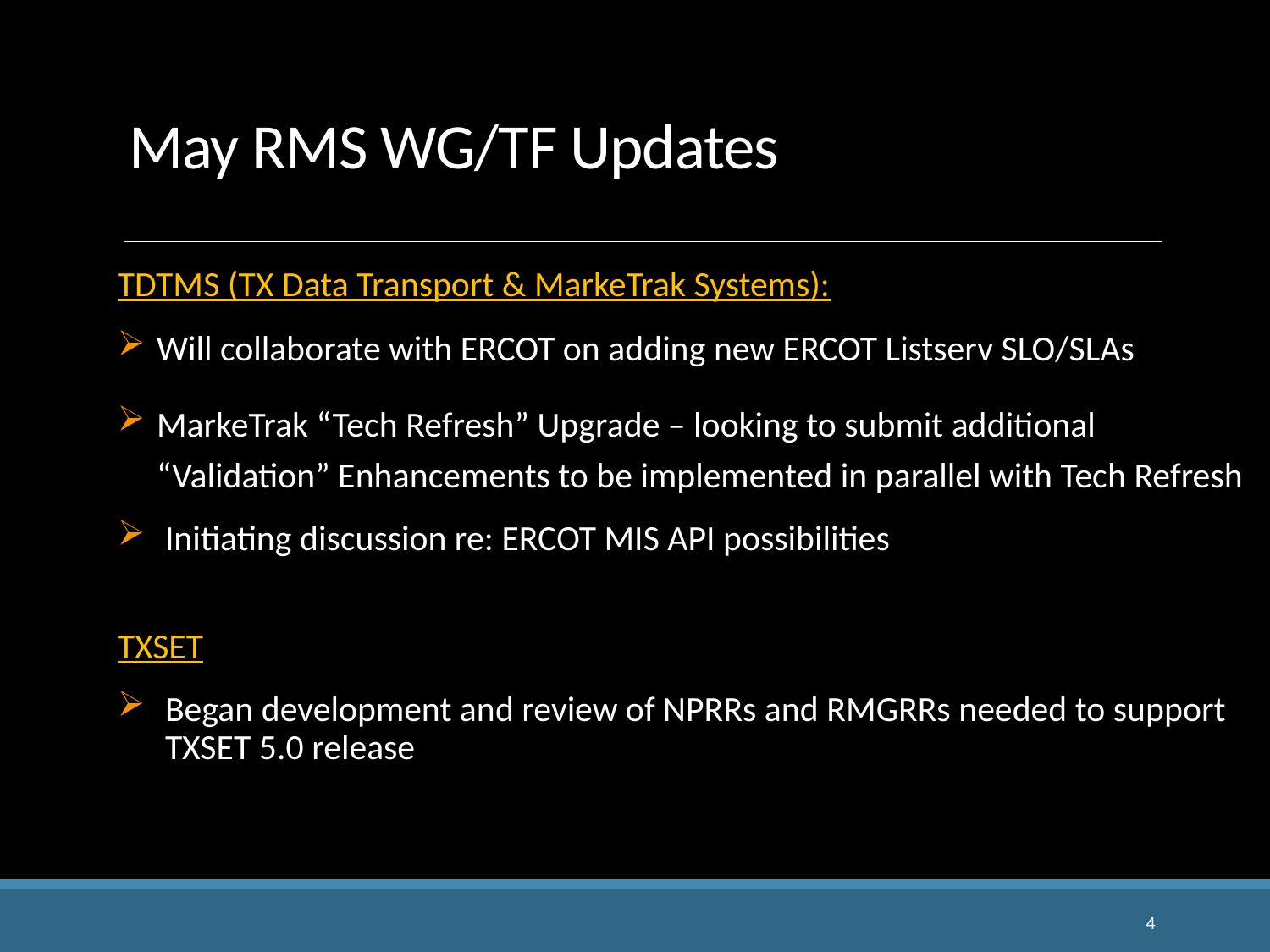

May RMS WG/TF Updates
TDTMS (TX Data Transport & MarkeTrak Systems):
Will collaborate with ERCOT on adding new ERCOT Listserv SLO/SLAs
MarkeTrak “Tech Refresh” Upgrade – looking to submit additional “Validation” Enhancements to be implemented in parallel with Tech Refresh
Initiating discussion re: ERCOT MIS API possibilities
TXSET
Began development and review of NPRRs and RMGRRs needed to support TXSET 5.0 release
4